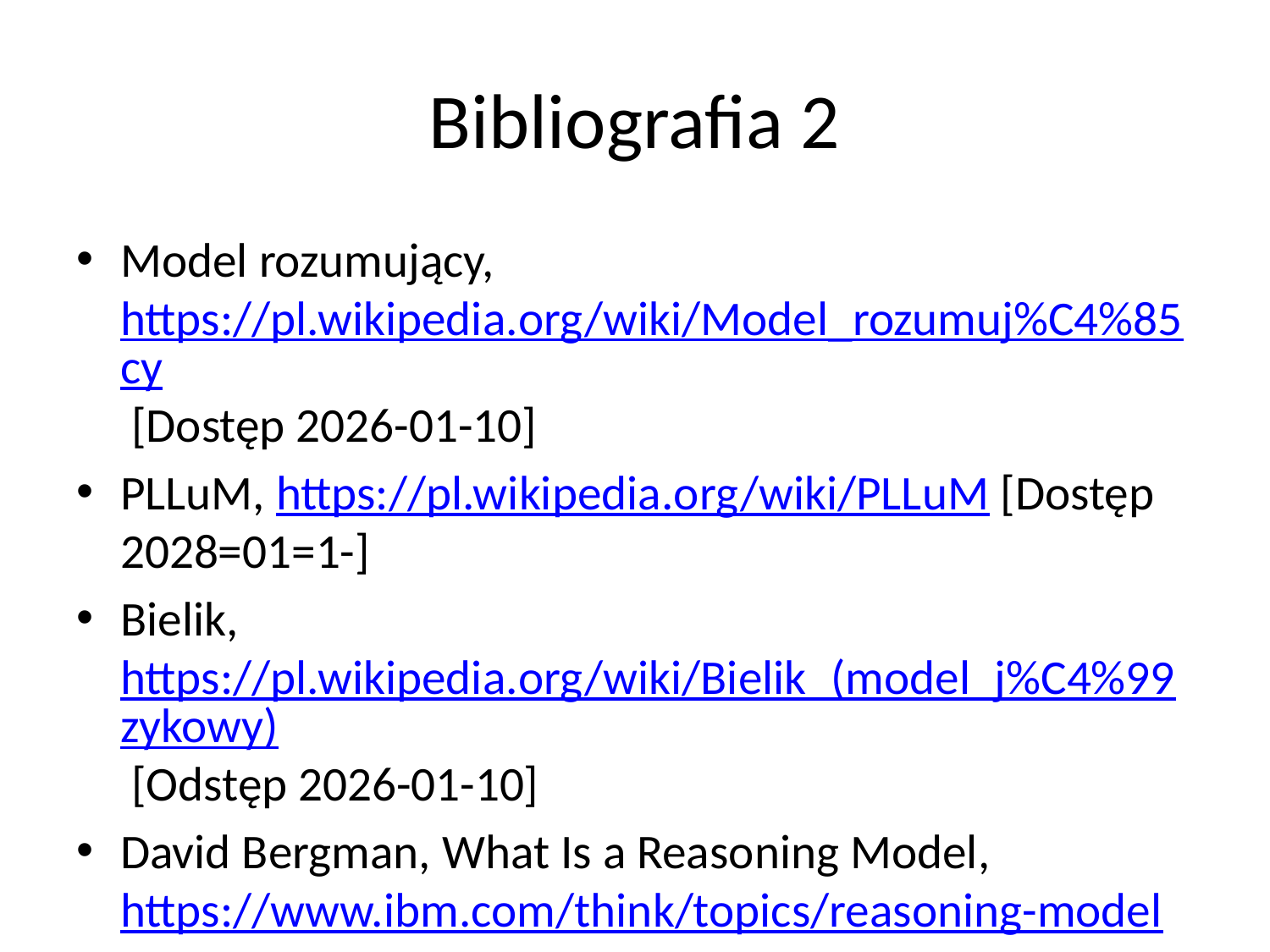

# Bibliografia 2
Model rozumujący, https://pl.wikipedia.org/wiki/Model_rozumuj%C4%85cy [Dostęp 2026-01-10]
PLLuM, https://pl.wikipedia.org/wiki/PLLuM [Dostęp 2028=01=1-]
Bielik, https://pl.wikipedia.org/wiki/Bielik_(model_j%C4%99zykowy) [Odstęp 2026-01-10]
David Bergman, What Is a Reasoning Model, https://www.ibm.com/think/topics/reasoning-model